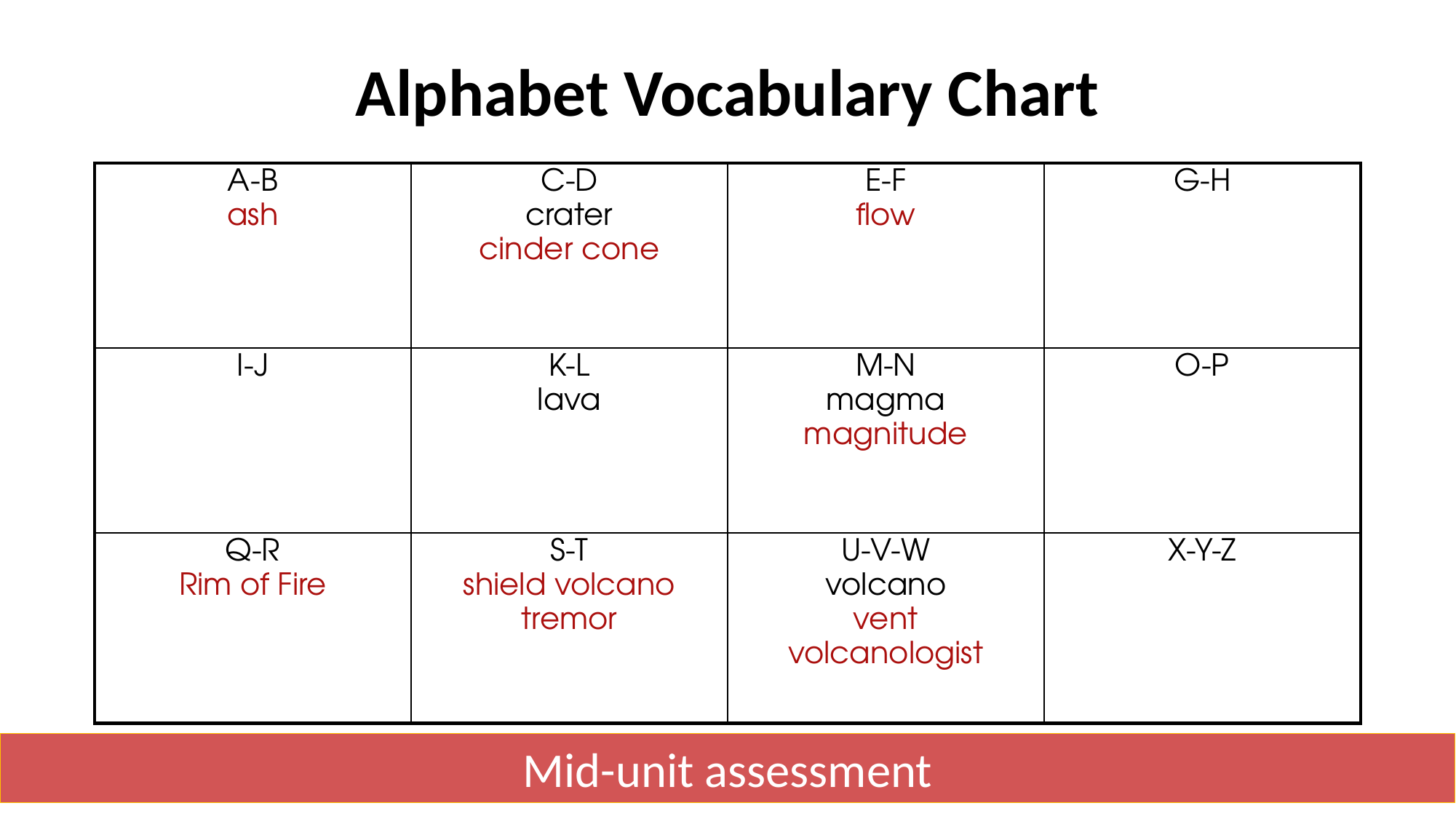

# Alphabet Vocabulary Chart
| A-B ash | C-D crater cinder cone | E-F flow | G-H |
| --- | --- | --- | --- |
| I-J | K-L lava | M-N magma magnitude | O-P |
| Q-R Rim of Fire | S-T shield volcano tremor | U-V-W volcano vent volcanologist | X-Y-Z |
Mid-unit assessment